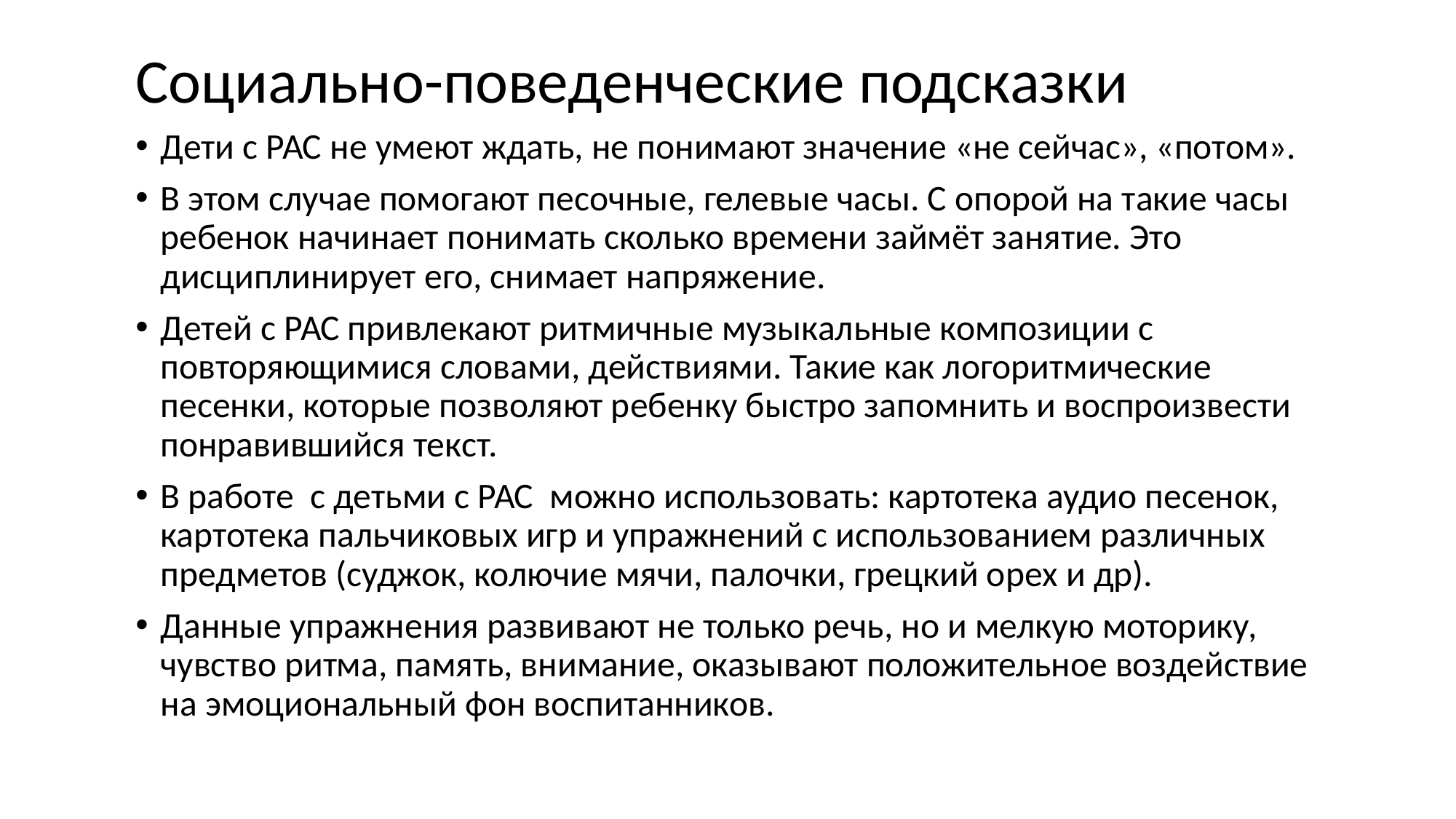

# Социально-поведенческие подсказки
Дети с РАС не умеют ждать, не понимают значение «не сейчас», «потом».
В этом случае помогают песочные, гелевые часы. С опорой на такие часы ребенок начинает понимать сколько времени займёт занятие. Это дисциплинирует его, снимает напряжение.
Детей с РАС привлекают ритмичные музыкальные композиции с повторяющимися словами, действиями. Такие как логоритмические песенки, которые позволяют ребенку быстро запомнить и воспроизвести понравившийся текст.
В работе  с детьми с РАС  можно использовать: картотека аудио песенок, картотека пальчиковых игр и упражнений с использованием различных предметов (суджок, колючие мячи, палочки, грецкий орех и др).
Данные упражнения развивают не только речь, но и мелкую моторику, чувство ритма, память, внимание, оказывают положительное воздействие на эмоциональный фон воспитанников.